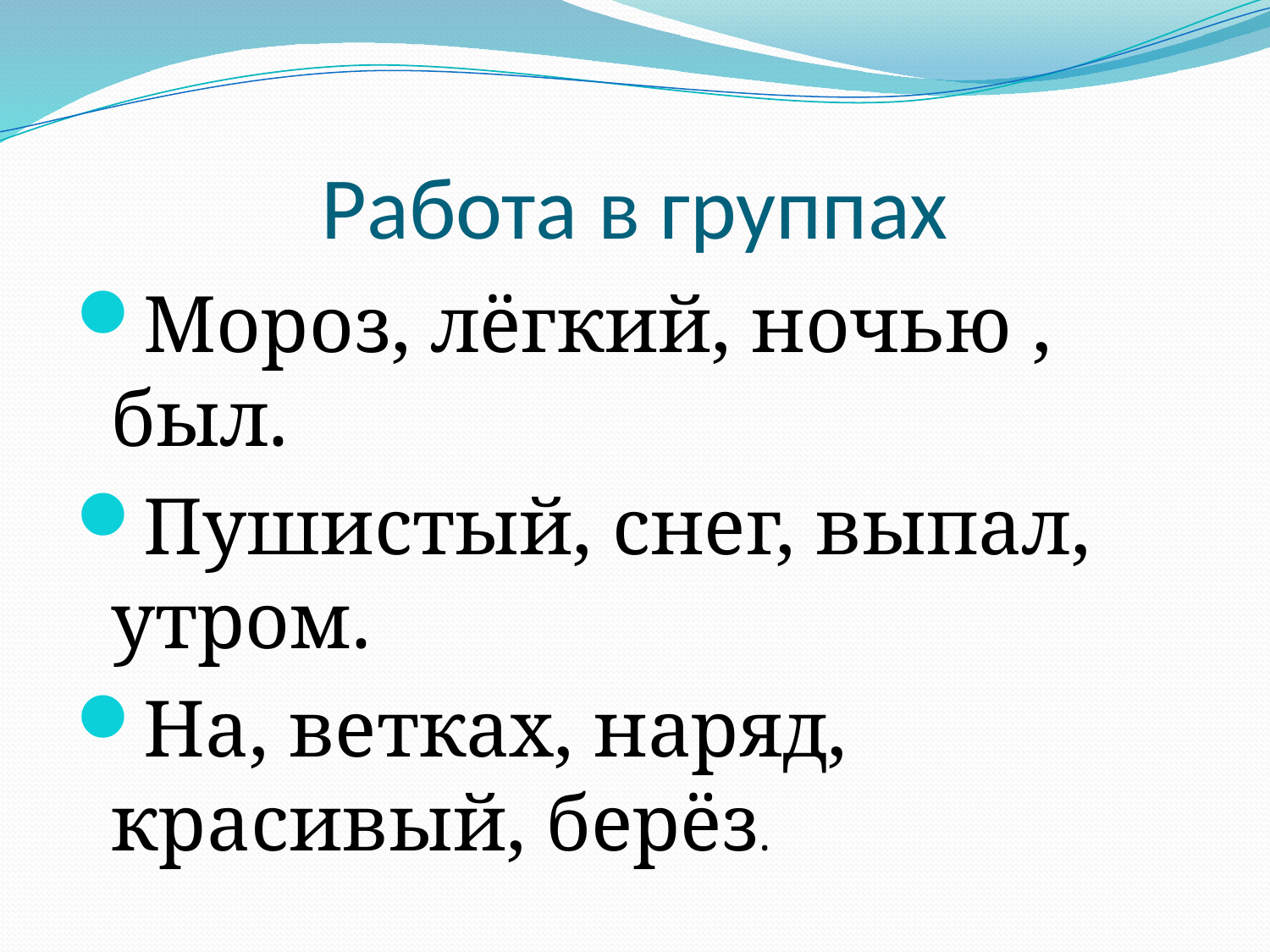

# Работа в группах
Мороз, лёгкий, ночью , был.
Пушистый, снег, выпал, утром.
На, ветках, наряд, красивый, берёз.